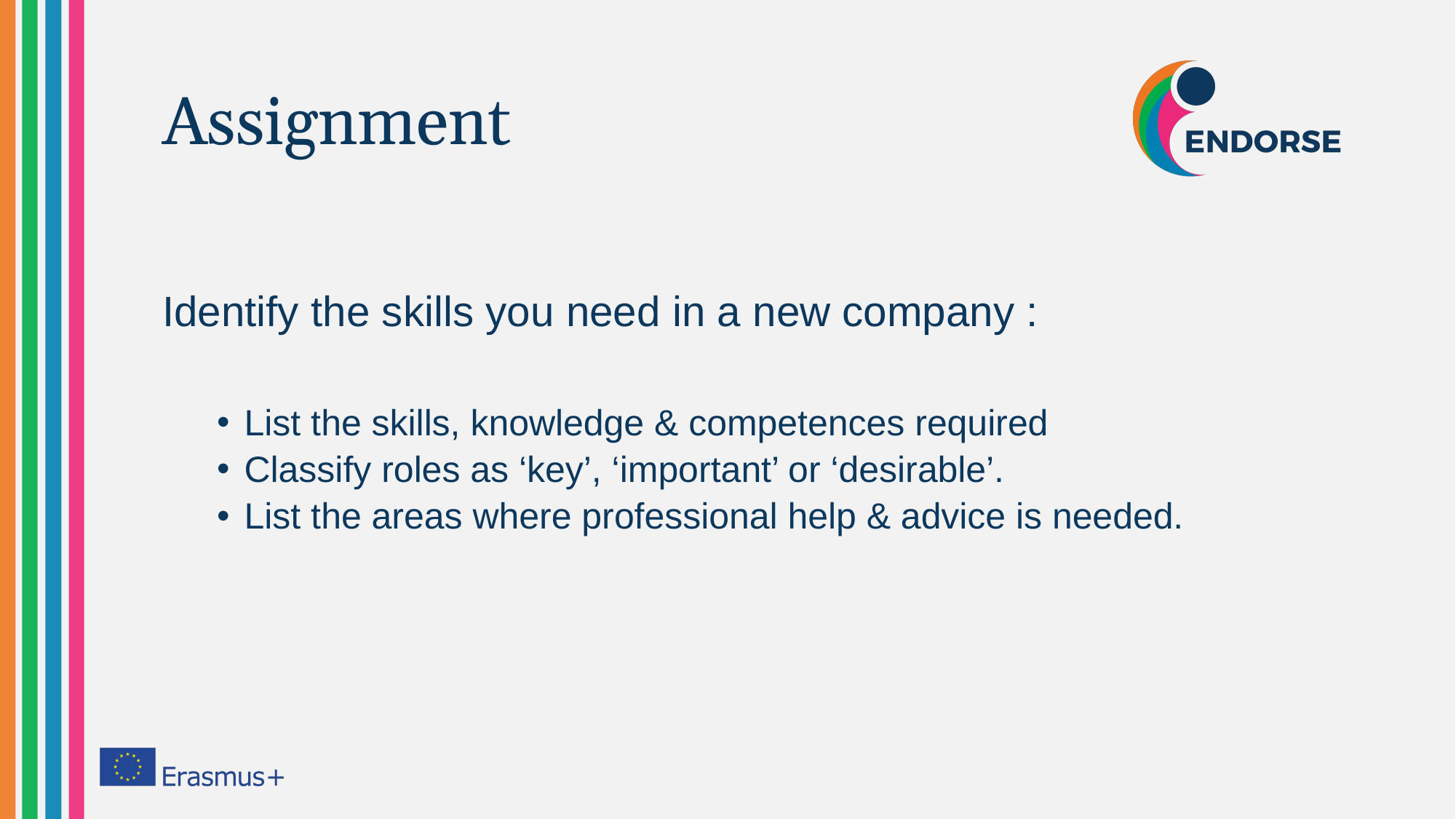

# Assignment

Identify the skills you need in a new company :

List the skills, knowledge & competences required
Classify roles as ‘key’, ‘important’ or ‘desirable’.
List the areas where professional help & advice is needed.